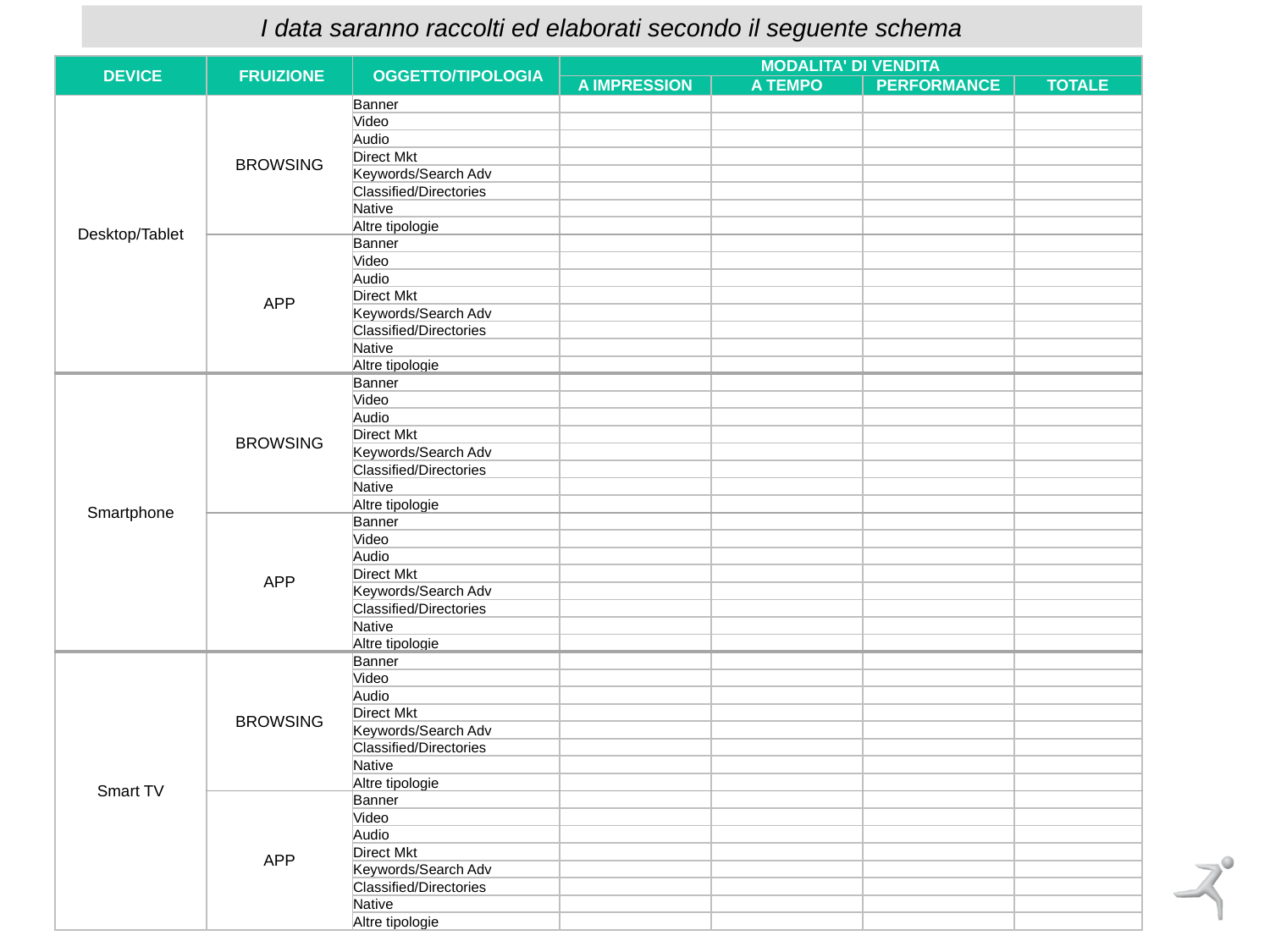

I data saranno raccolti ed elaborati secondo il seguente schema
| DEVICE | FRUIZIONE | OGGETTO/TIPOLOGIA | MODALITA' DI VENDITA |  |  |  |
| --- | --- | --- | --- | --- | --- | --- |
|  |  |  | A IMPRESSION | A TEMPO | PERFORMANCE | TOTALE |
| Desktop/Tablet | BROWSING | Banner |  |  |  |  |
|  |  | Video |  |  |  |  |
|  |  | Audio |  |  |  |  |
|  |  | Direct Mkt |  |  |  |  |
|  |  | Keywords/Search Adv |  |  |  |  |
|  |  | Classified/Directories |  |  |  |  |
|  |  | Native |  |  |  |  |
|  |  | Altre tipologie |  |  |  |  |
|  | APP | Banner |  |  |  |  |
|  |  | Video |  |  |  |  |
|  |  | Audio |  |  |  |  |
|  |  | Direct Mkt |  |  |  |  |
|  |  | Keywords/Search Adv |  |  |  |  |
|  |  | Classified/Directories |  |  |  |  |
|  |  | Native |  |  |  |  |
|  |  | Altre tipologie |  |  |  |  |
| Smartphone | BROWSING | Banner |  |  |  |  |
|  |  | Video |  |  |  |  |
|  |  | Audio |  |  |  |  |
|  |  | Direct Mkt |  |  |  |  |
|  |  | Keywords/Search Adv |  |  |  |  |
|  |  | Classified/Directories |  |  |  |  |
|  |  | Native |  |  |  |  |
|  |  | Altre tipologie |  |  |  |  |
|  | APP | Banner |  |  |  |  |
|  |  | Video |  |  |  |  |
|  |  | Audio |  |  |  |  |
|  |  | Direct Mkt |  |  |  |  |
|  |  | Keywords/Search Adv |  |  |  |  |
|  |  | Classified/Directories |  |  |  |  |
|  |  | Native |  |  |  |  |
|  |  | Altre tipologie |  |  |  |  |
| Smart TV | BROWSING | Banner |  |  |  |  |
|  |  | Video |  |  |  |  |
|  |  | Audio |  |  |  |  |
|  |  | Direct Mkt |  |  |  |  |
|  |  | Keywords/Search Adv |  |  |  |  |
|  |  | Classified/Directories |  |  |  |  |
|  |  | Native |  |  |  |  |
|  |  | Altre tipologie |  |  |  |  |
|  | APP | Banner |  |  |  |  |
|  |  | Video |  |  |  |  |
|  |  | Audio |  |  |  |  |
|  |  | Direct Mkt |  |  |  |  |
|  |  | Keywords/Search Adv |  |  |  |  |
|  |  | Classified/Directories |  |  |  |  |
|  |  | Native |  |  |  |  |
|  |  | Altre tipologie |  |  |  |  |